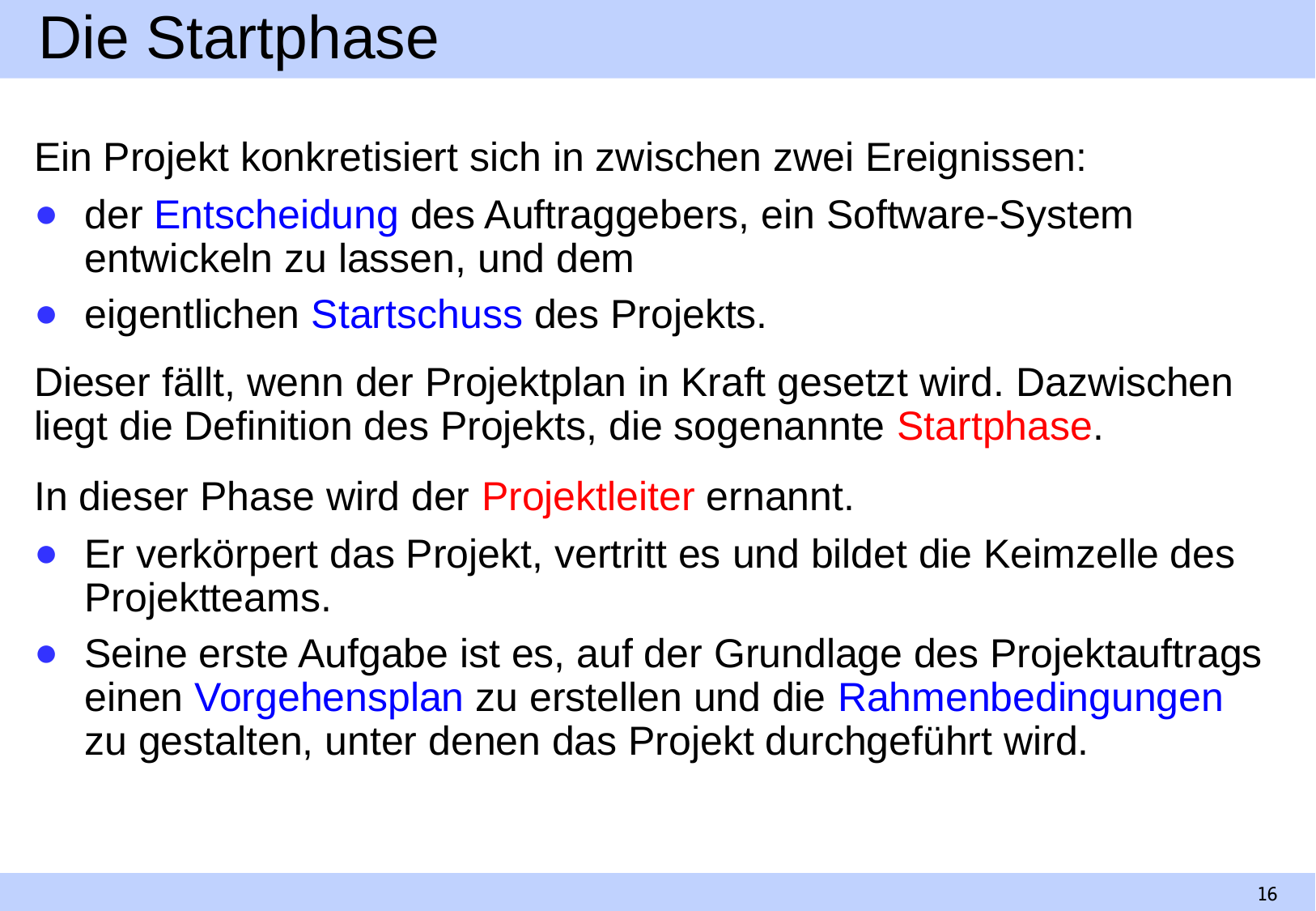

# Die Startphase
Ein Projekt konkretisiert sich in zwischen zwei Ereignissen:
der Entscheidung des Auftraggebers, ein Software-System entwickeln zu lassen, und dem
eigentlichen Startschuss des Projekts.
Dieser fällt, wenn der Projektplan in Kraft gesetzt wird. Dazwischen liegt die Definition des Projekts, die sogenannte Startphase.
In dieser Phase wird der Projektleiter ernannt.
Er verkörpert das Projekt, vertritt es und bildet die Keimzelle des Projektteams.
Seine erste Aufgabe ist es, auf der Grundlage des Projektauftrags einen Vorgehensplan zu erstellen und die Rahmenbedingungen zu gestalten, unter denen das Projekt durchgeführt wird.
16